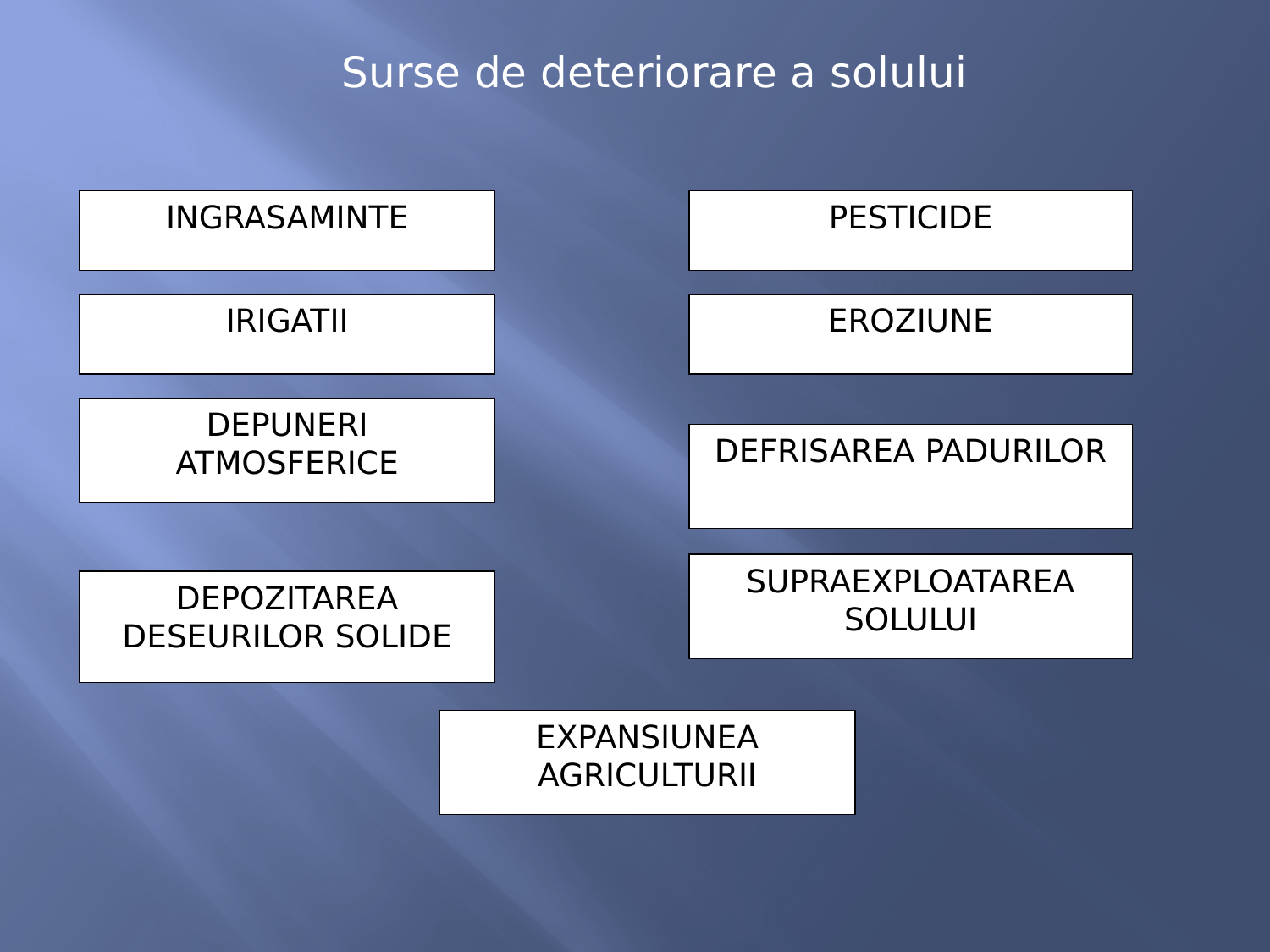

Surse de deteriorare a solului

INGRASAMINTE
PESTICIDE
IRIGATII
EROZIUNE
DEPUNERI ATMOSFERICE
DEFRISAREA PADURILOR
SUPRAEXPLOATAREA SOLULUI
DEPOZITAREA DESEURILOR SOLIDE
EXPANSIUNEA AGRICULTURII